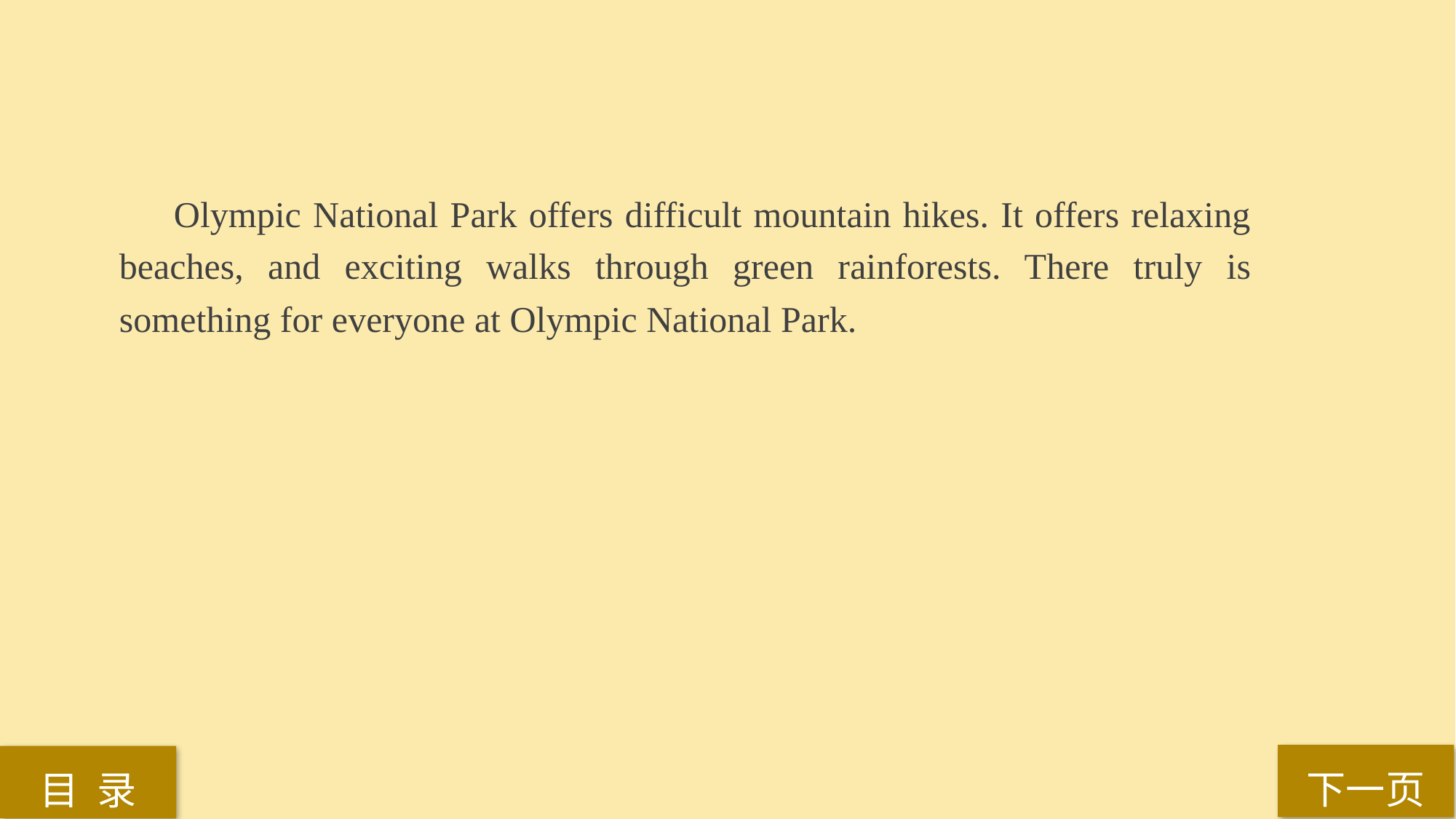

Olympic National Park offers difficult mountain hikes. It offers relaxing beaches, and exciting walks through green rainforests. There truly is something for everyone at Olympic National Park.